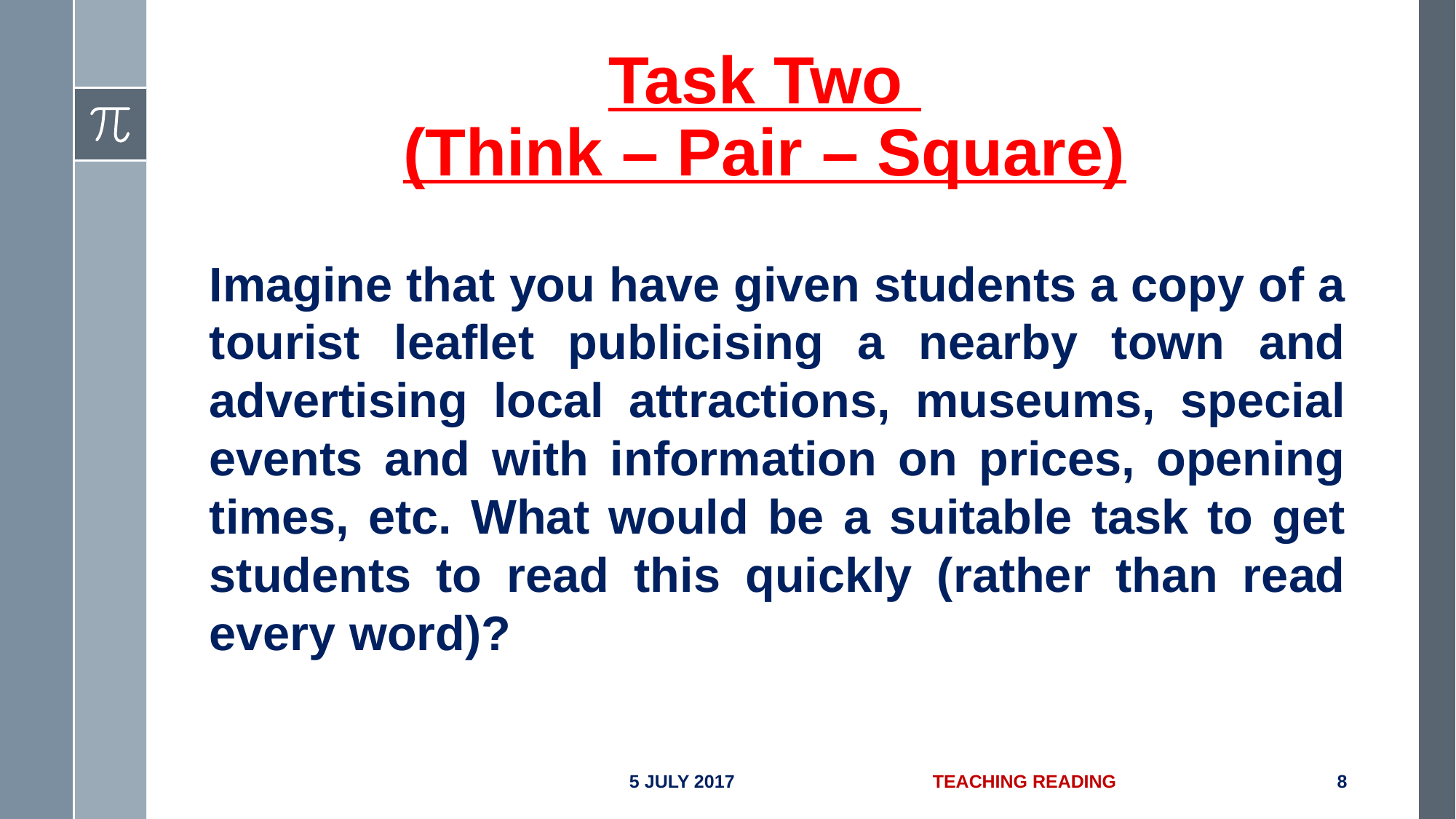

# Task Two (Think – Pair – Square)
Imagine that you have given students a copy of a tourist leaflet publicising a nearby town and advertising local attractions, museums, special events and with information on prices, opening times, etc. What would be a suitable task to get students to read this quickly (rather than read every word)?
5 July 2017
Teaching Reading
8